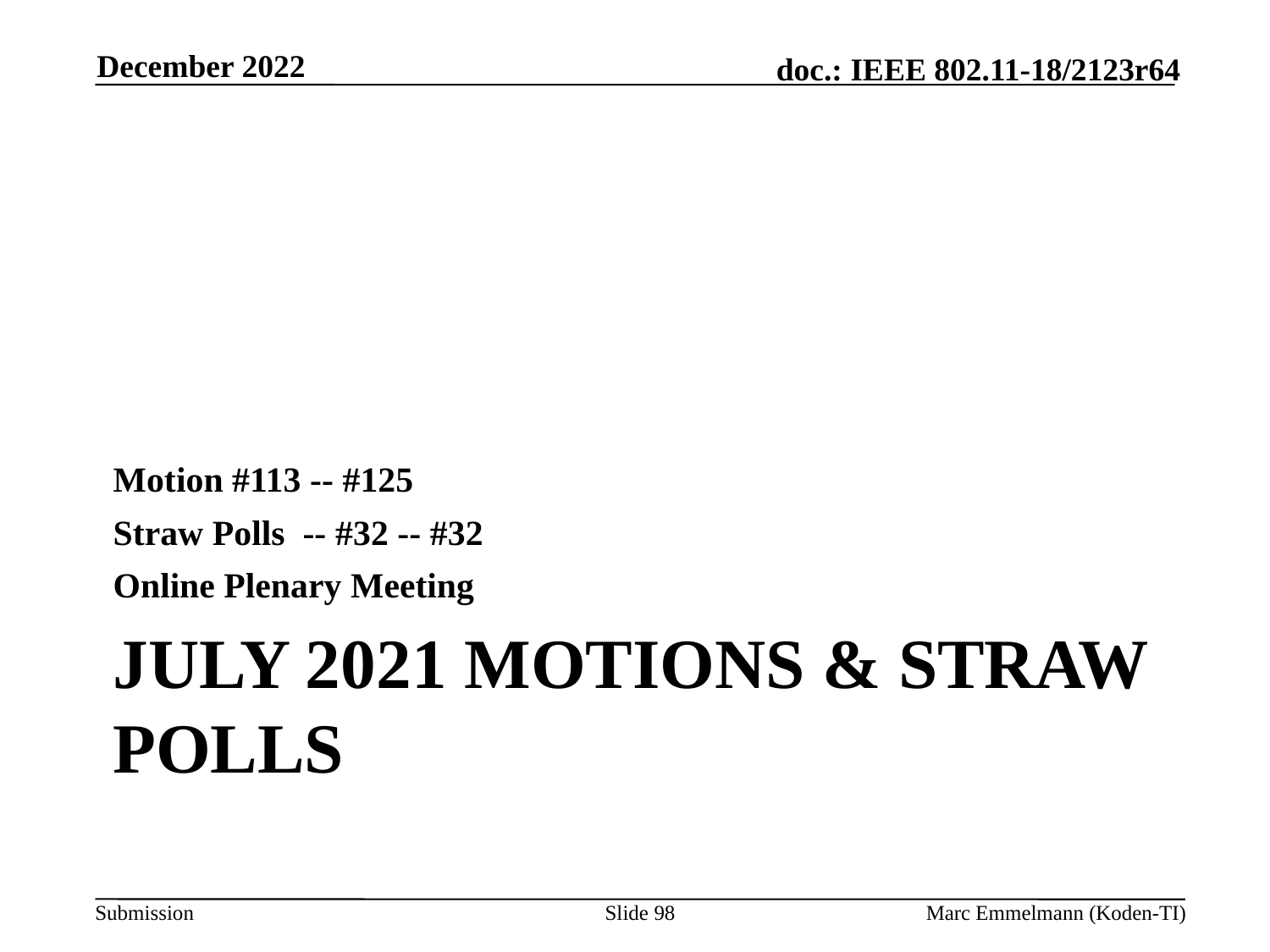

December 2022
Motion #113 -- #125
Straw Polls  -- #32 -- #32
Online Plenary Meeting
# July 2021 Motions & Straw Polls
Slide 98
Marc Emmelmann (Koden-TI)